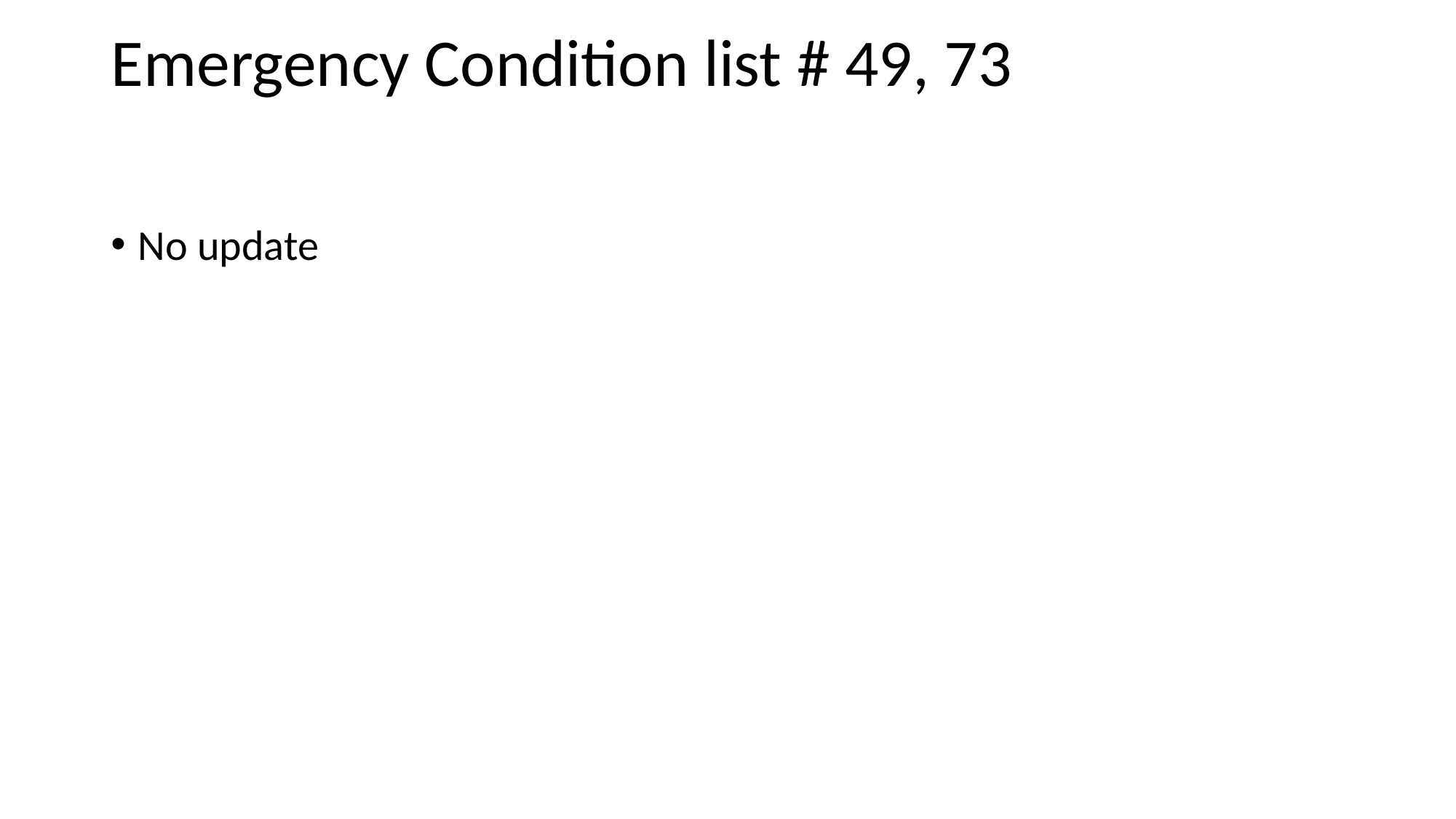

# Emergency Condition list # 49, 73
No update